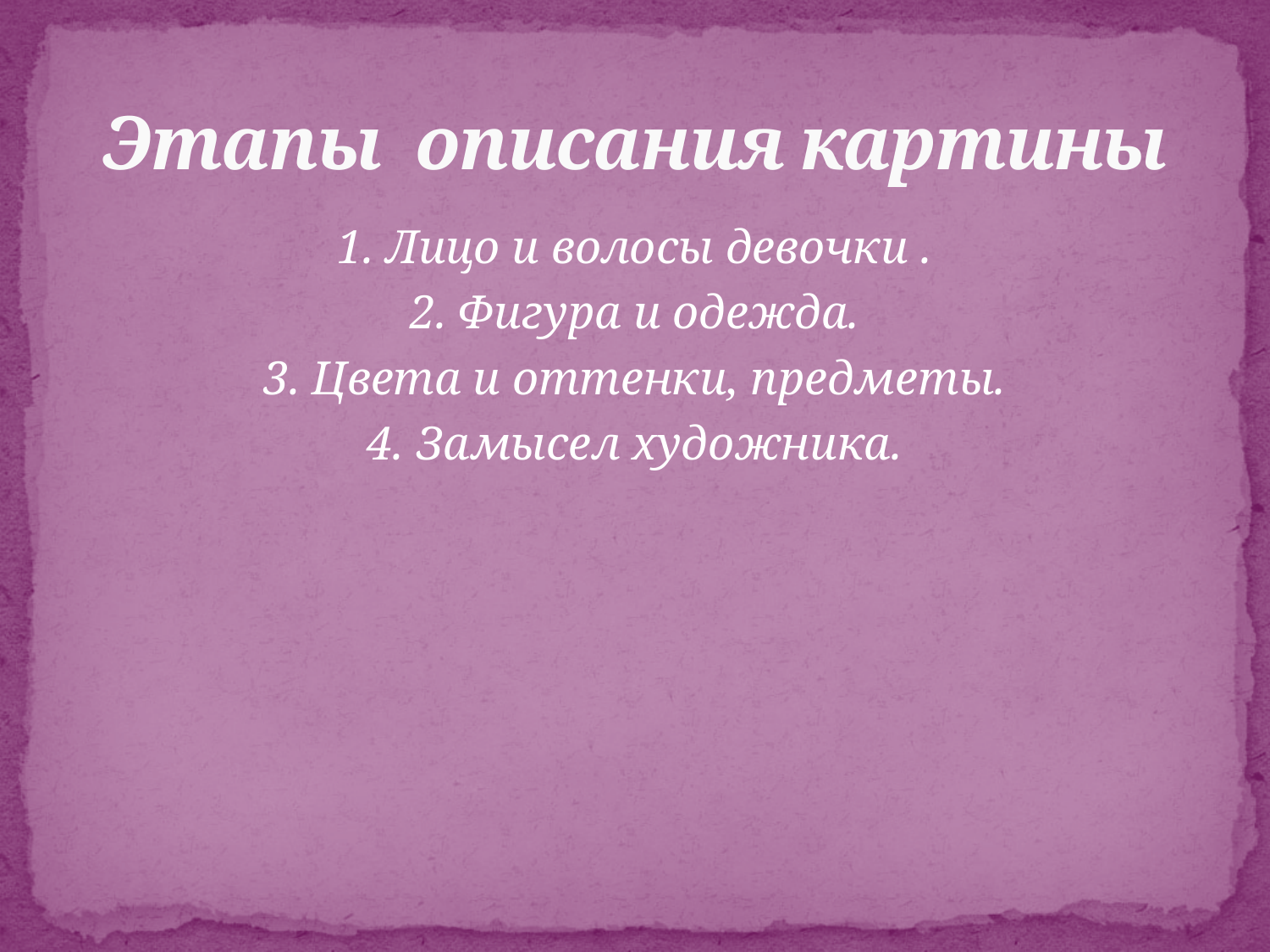

# Этапы  описания картины
1. Лицо и волосы девочки .
2. Фигура и одежда.
3. Цвета и оттенки, предметы.
4. Замысел художника.